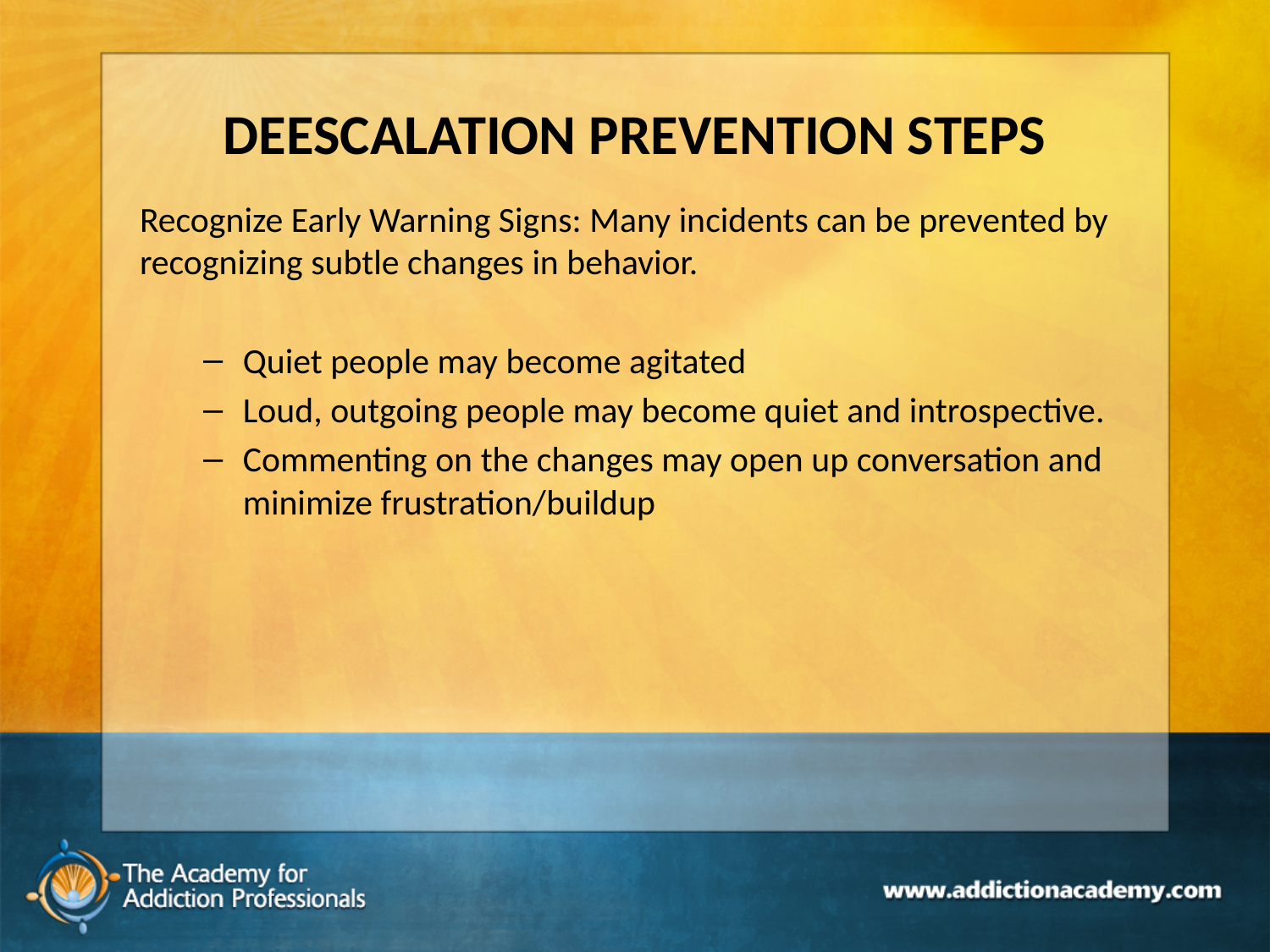

# DEESCALATION PREVENTION STEPS
Recognize Early Warning Signs: Many incidents can be prevented by recognizing subtle changes in behavior.

Quiet people may become agitated
Loud, outgoing people may become quiet and introspective.
Commenting on the changes may open up conversation and minimize frustration/buildup